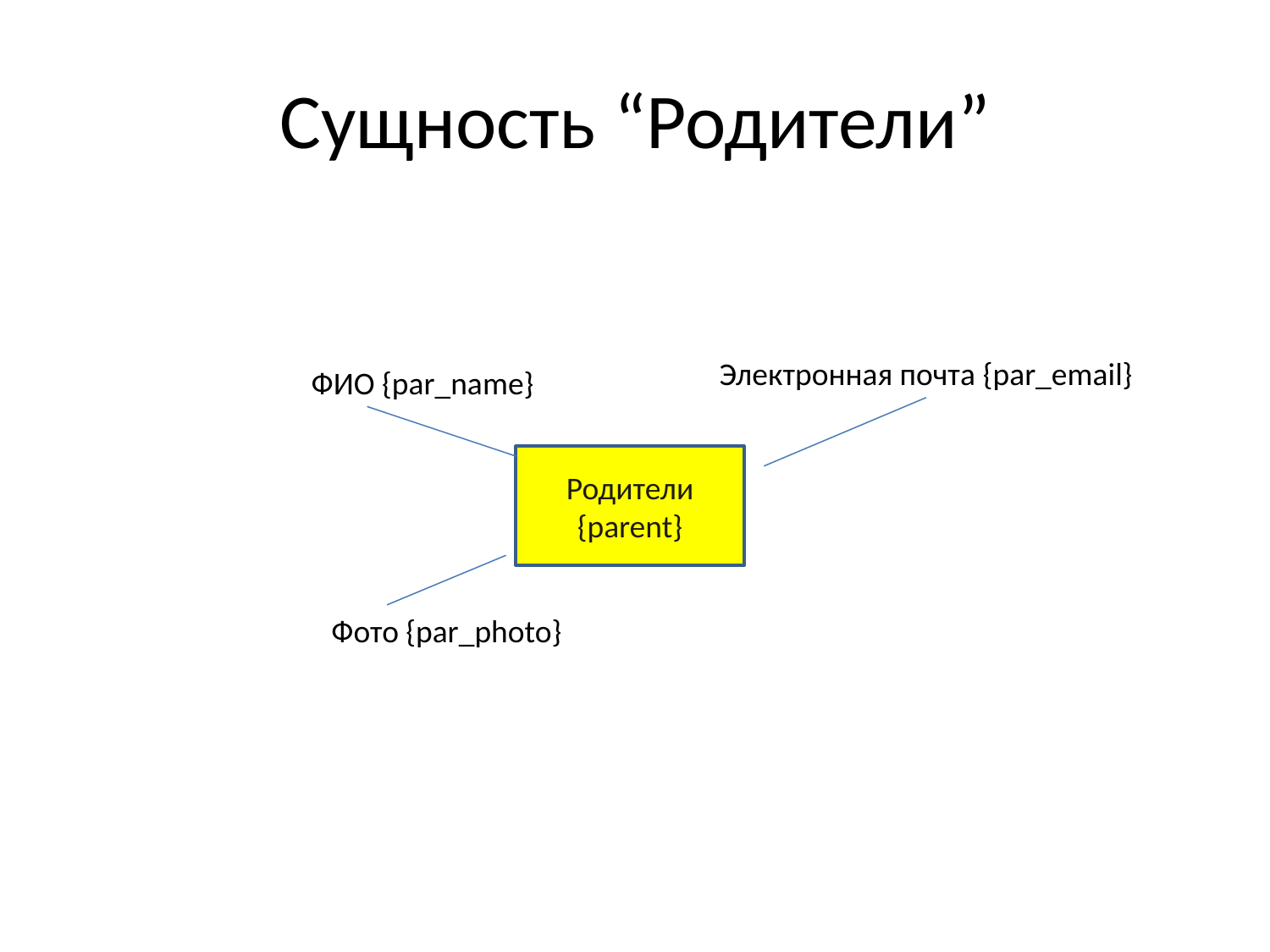

# Сущность “Родители”
Электронная почта {par_email}
ФИО {par_name}
Родители
{parent}
Фото {par_photo}